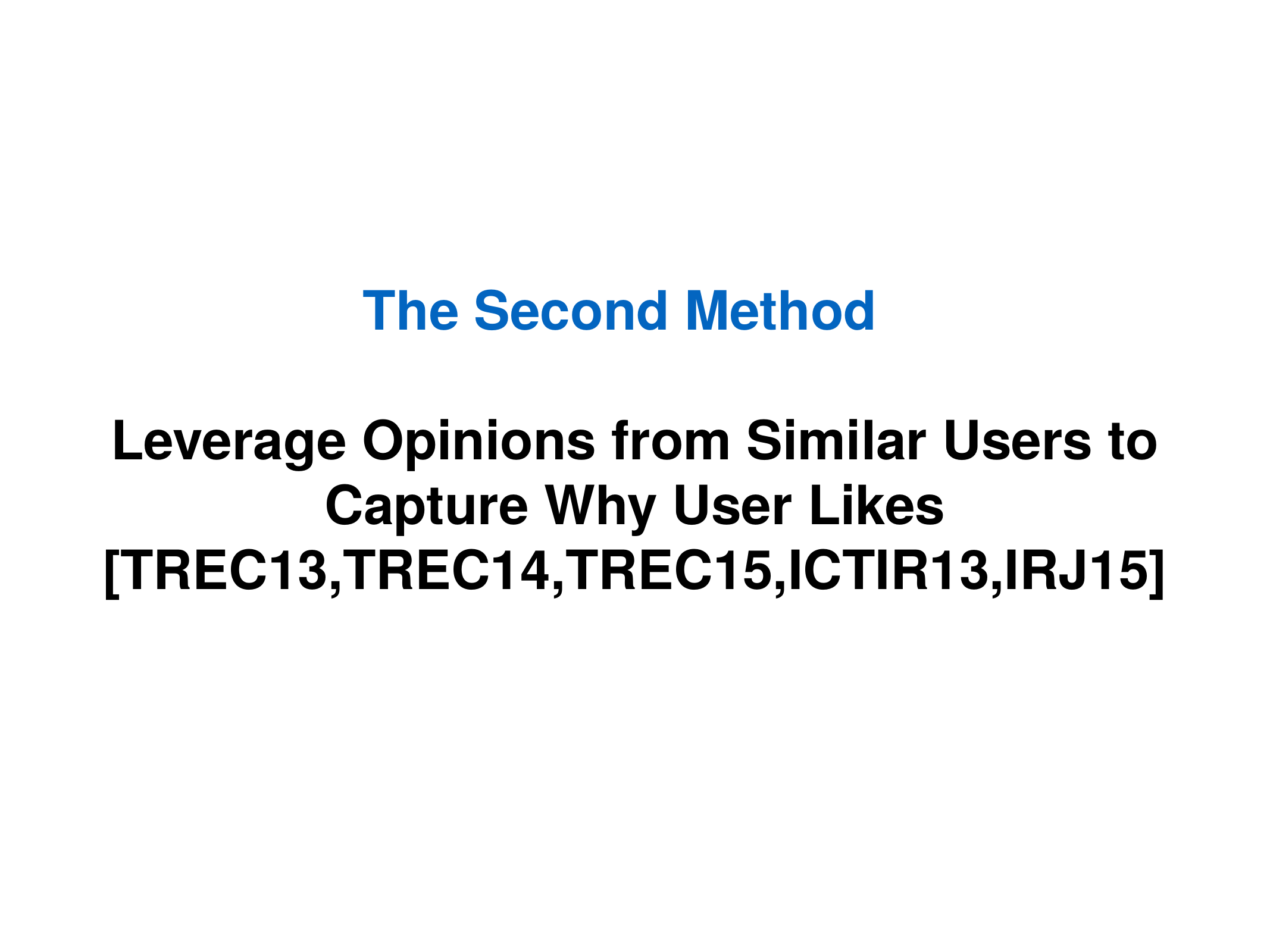

# The Second Method

Leverage Opinions from Similar Users to Capture Why User Likes [TREC13,TREC14,TREC15,ICTIR13,IRJ15]
187